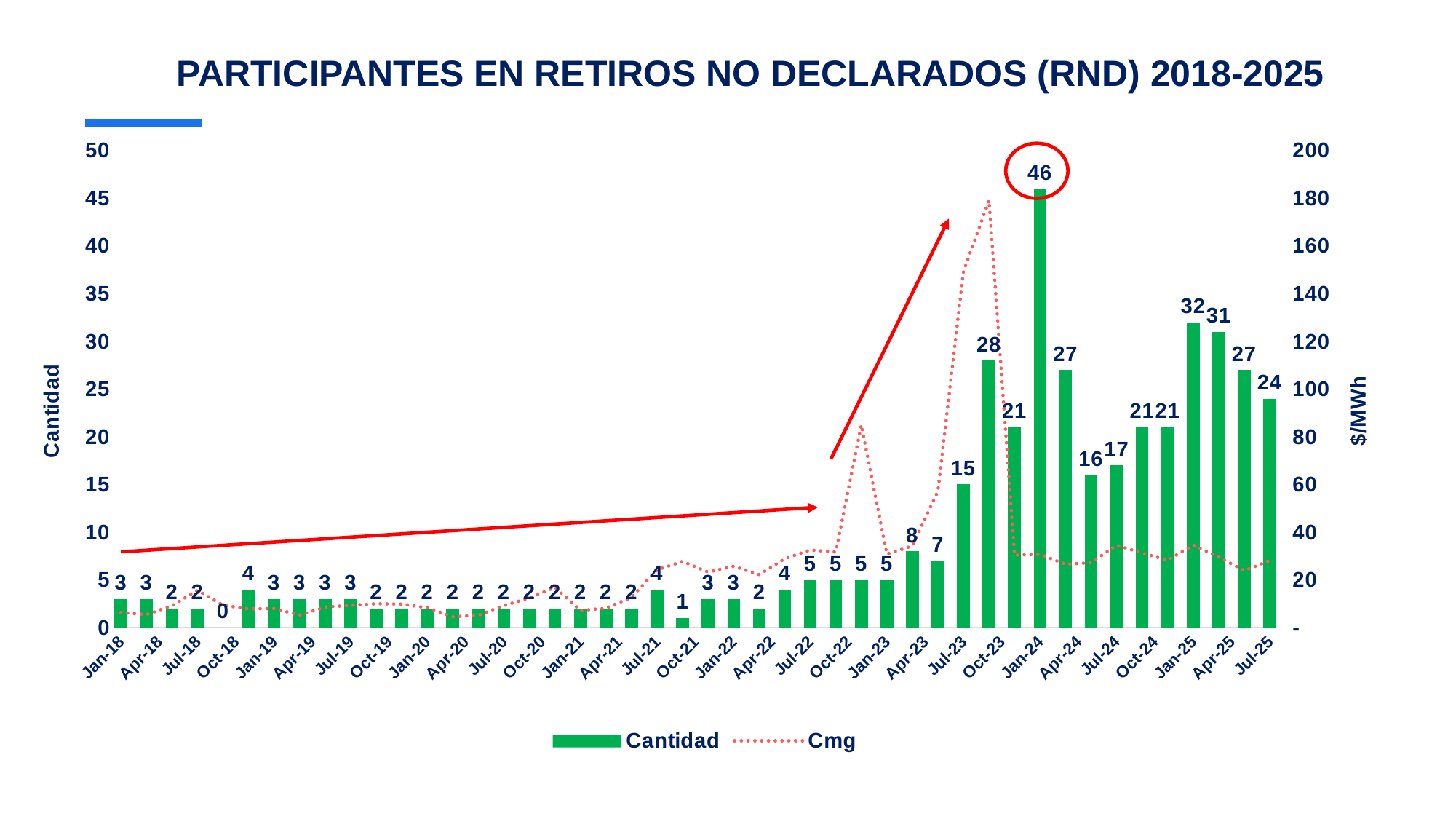

PARTICIPANTES EN RETIROS NO DECLARADOS (RND) 2018-2025

### Chart

| Category | Cantidad | Cmg |
|---|---|---|
| 43101 | 3.0 | 6.330406099067116 |
| 43160 | 3.0 | 5.473918755432122 |
| 43221 | 2.0 | 9.170618579669753 |
| 43282 | 2.0 | 15.62 |
| 43344 | 0.0 | 9.38242785433072 |
| 43405 | 4.0 | 7.866150144350783 |
| 43466 | 3.0 | 8.01839729127373 |
| 43525 | 3.0 | 5.275895469487113 |
| 43586 | 3.0 | 8.628344442184355 |
| 43647 | 3.0 | 9.341771306199883 |
| 43709 | 2.0 | 10.009267654445074 |
| 43770 | 2.0 | 9.874713093516052 |
| 43831 | 2.0 | 8.323869363876273 |
| 43891 | 2.0 | 4.5629825991234405 |
| 43952 | 2.0 | 5.182254967129768 |
| 44013 | 2.0 | 9.235581430703192 |
| 44075 | 2.0 | 12.448542739881477 |
| 44136 | 2.0 | 16.851576821137254 |
| 44197 | 2.0 | 7.176888010915096 |
| 44256 | 2.0 | 8.152242417430642 |
| 44317 | 2.0 | 12.694877888186962 |
| 44378 | 4.0 | 24.23408626679113 |
| 44440 | 1.0 | 27.7427547076484 |
| 44501 | 3.0 | 23.275194368783186 |
| 44562 | 3.0 | 25.749750448028713 |
| 44621 | 2.0 | 22.21058749941887 |
| 44682 | 4.0 | 28.883714123019317 |
| 44743 | 5.0 | 32.54058819370251 |
| 44805 | 5.0 | 31.705187035686293 |
| 44866 | 5.0 | 84.96592581706221 |
| 44927 | 5.0 | 30.78892396342023 |
| 44986 | 8.0 | 34.27452423246084 |
| 45047 | 7.0 | 57.268981194294525 |
| 45108 | 15.0 | 149.25326413633374 |
| 45170 | 28.0 | 179.1296956047174 |
| 45231 | 21.0 | 30.417898494286902 |
| 45292 | 46.0 | 30.70287224176464 |
| 45352 | 27.0 | 26.565737368625655 |
| 45413 | 16.0 | 27.240001375074335 |
| 45474 | 17.0 | 34.53280111788087 |
| 45536 | 21.0 | 31.24423957819155 |
| 45597 | 21.0 | 28.325403244418393 |
| 45658 | 32.0 | 34.5756119374343 |
| 45717 | 31.0 | 29.549592715525336 |
| 45778 | 27.0 | 23.89733901572339 |
| 45839 | 24.0 | 28.109748895287193 |